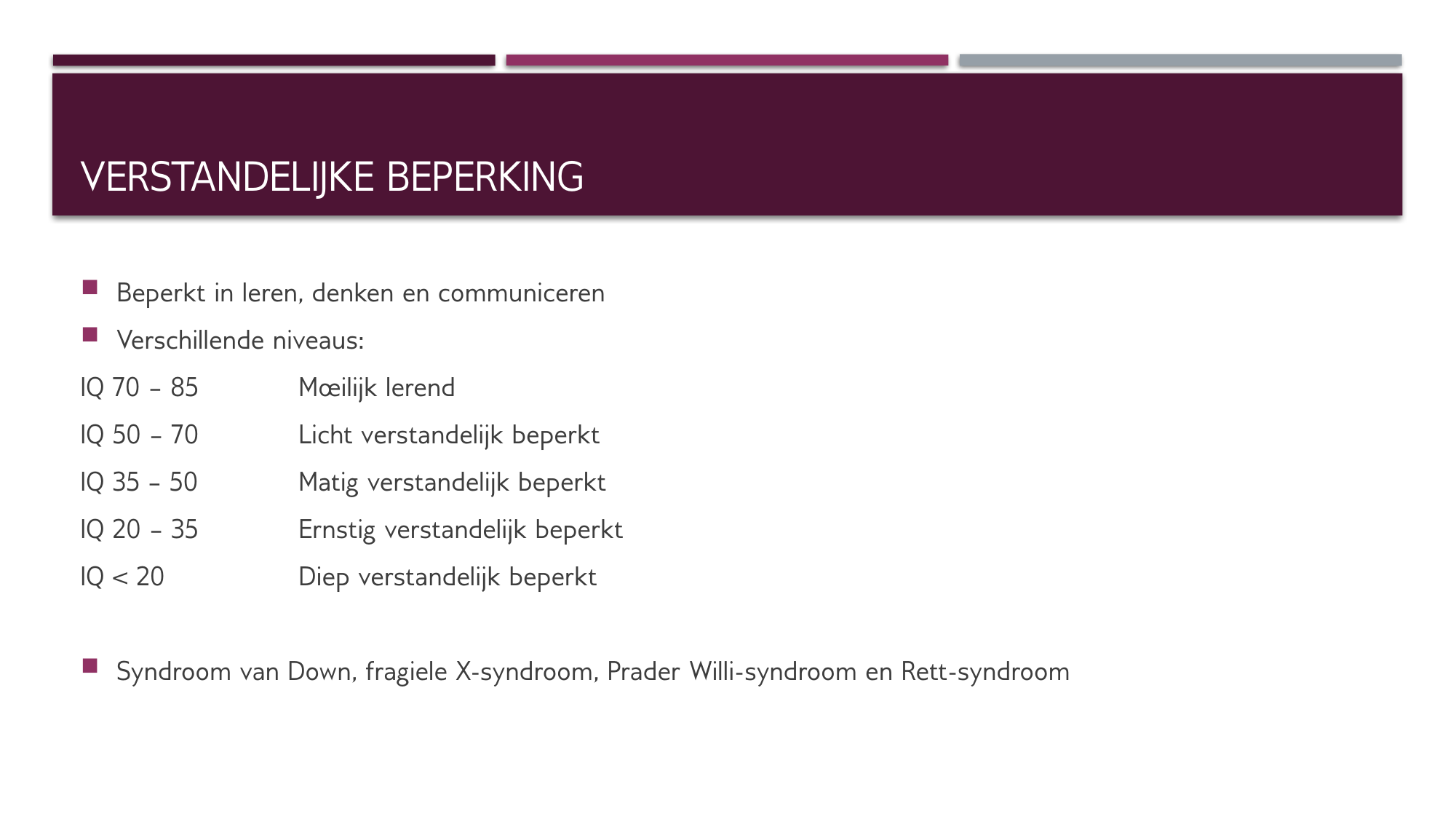

# Verstandelijke beperking
Beperkt in leren, denken en communiceren
Verschillende niveaus:
IQ 70 – 85	Moeilijk lerend
IQ 50 – 70	Licht verstandelijk beperkt
IQ 35 – 50	Matig verstandelijk beperkt
IQ 20 – 35	Ernstig verstandelijk beperkt
IQ < 20		Diep verstandelijk beperkt

Syndroom van Down, fragiele X-syndroom, Prader Willi-syndroom en Rett-syndroom